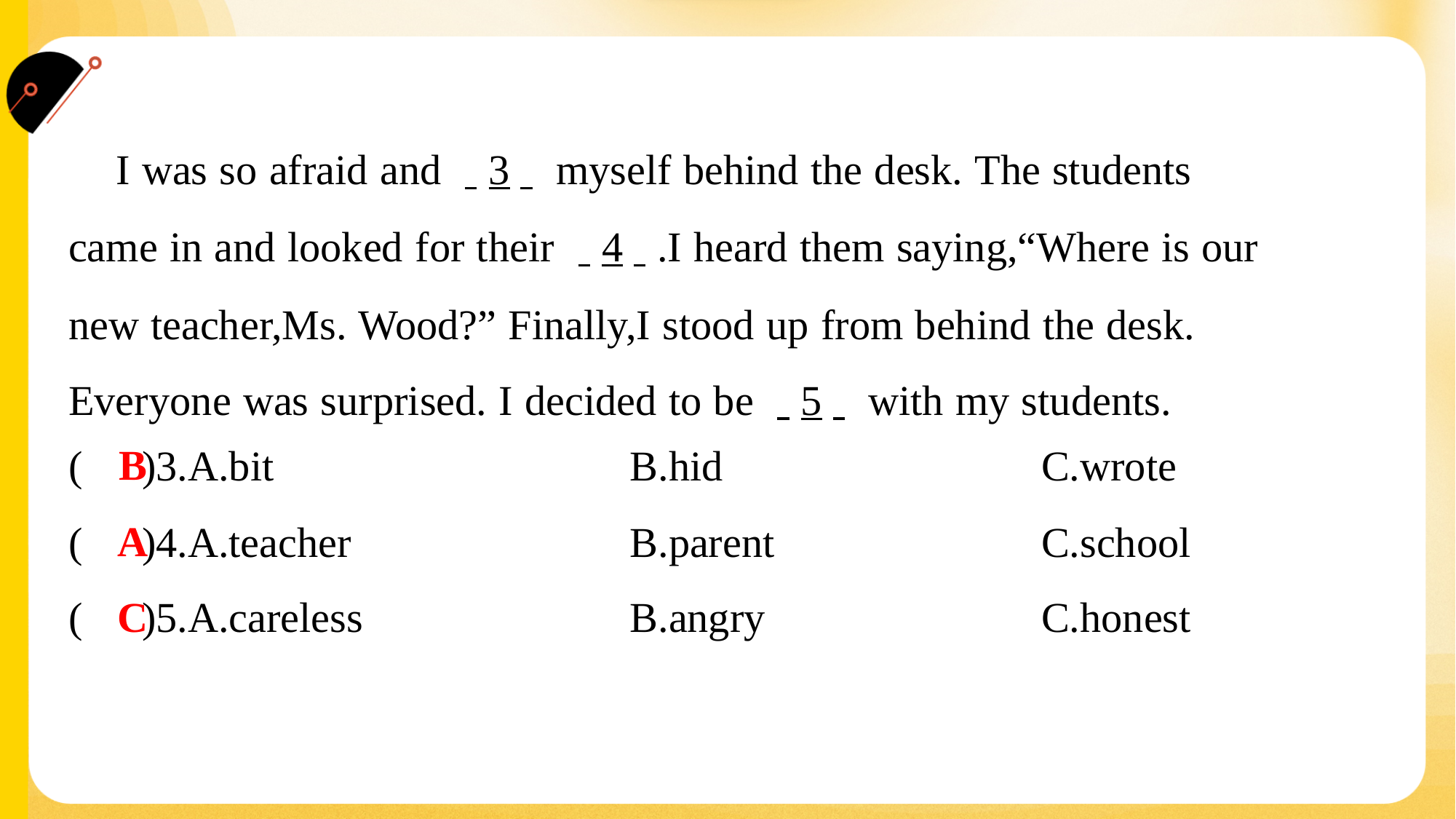

I was so afraid and . .3. . myself behind the desk. The students
came in and looked for their . .4. ..I heard them saying,“Where is our
new teacher,Ms. Wood?” Finally,I stood up from behind the desk.
Everyone was surprised. I decided to be . .5. . with my students.#2
B
(     )3.A.bit	B.hid	C.wrote
A
(     )4.A.teacher	B.parent	C.school
C
(     )5.A.careless	B.angry	C.honest